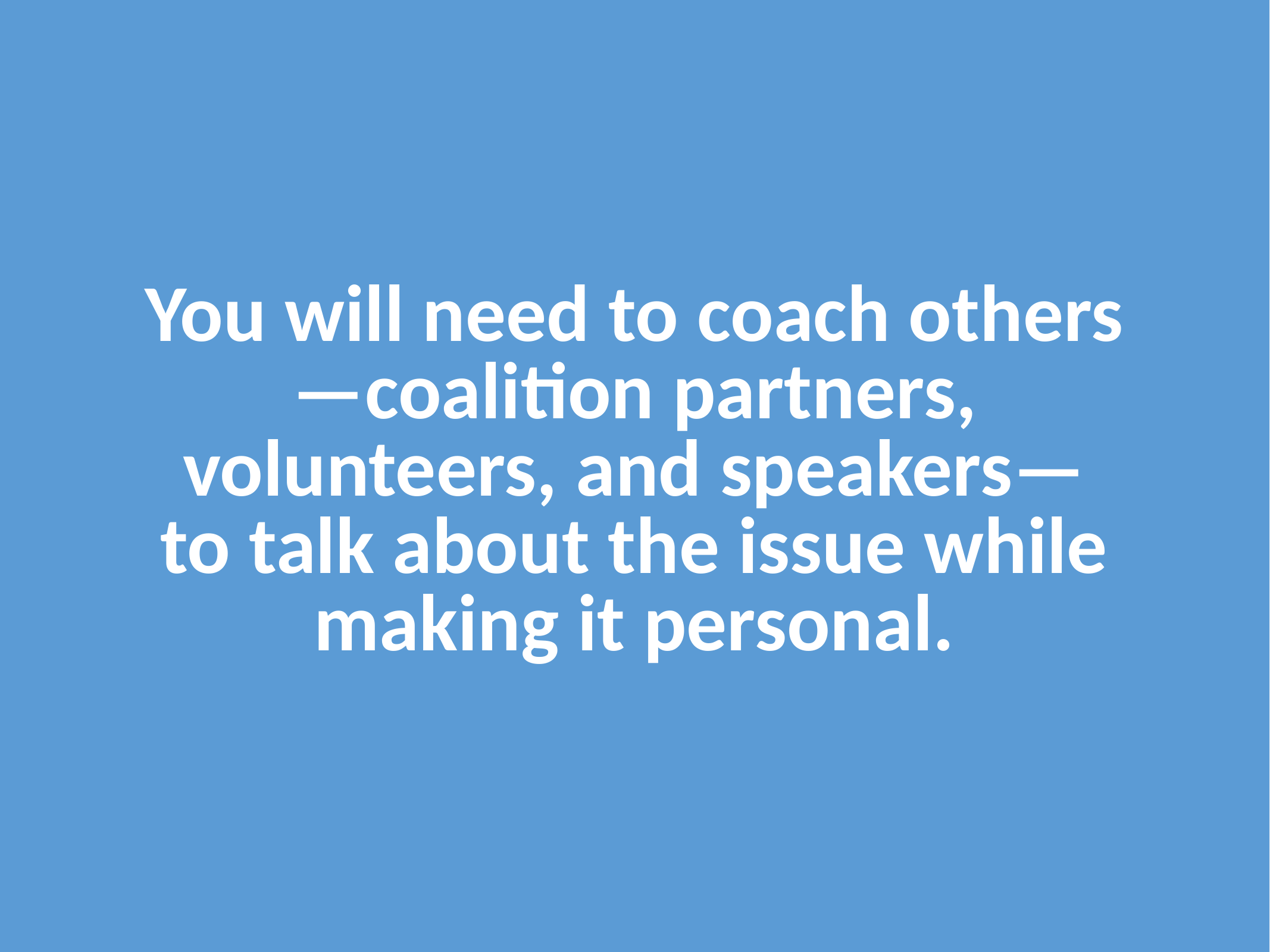

You will need to coach others—coalition partners, volunteers, and speakers—
to talk about the issue while making it personal.